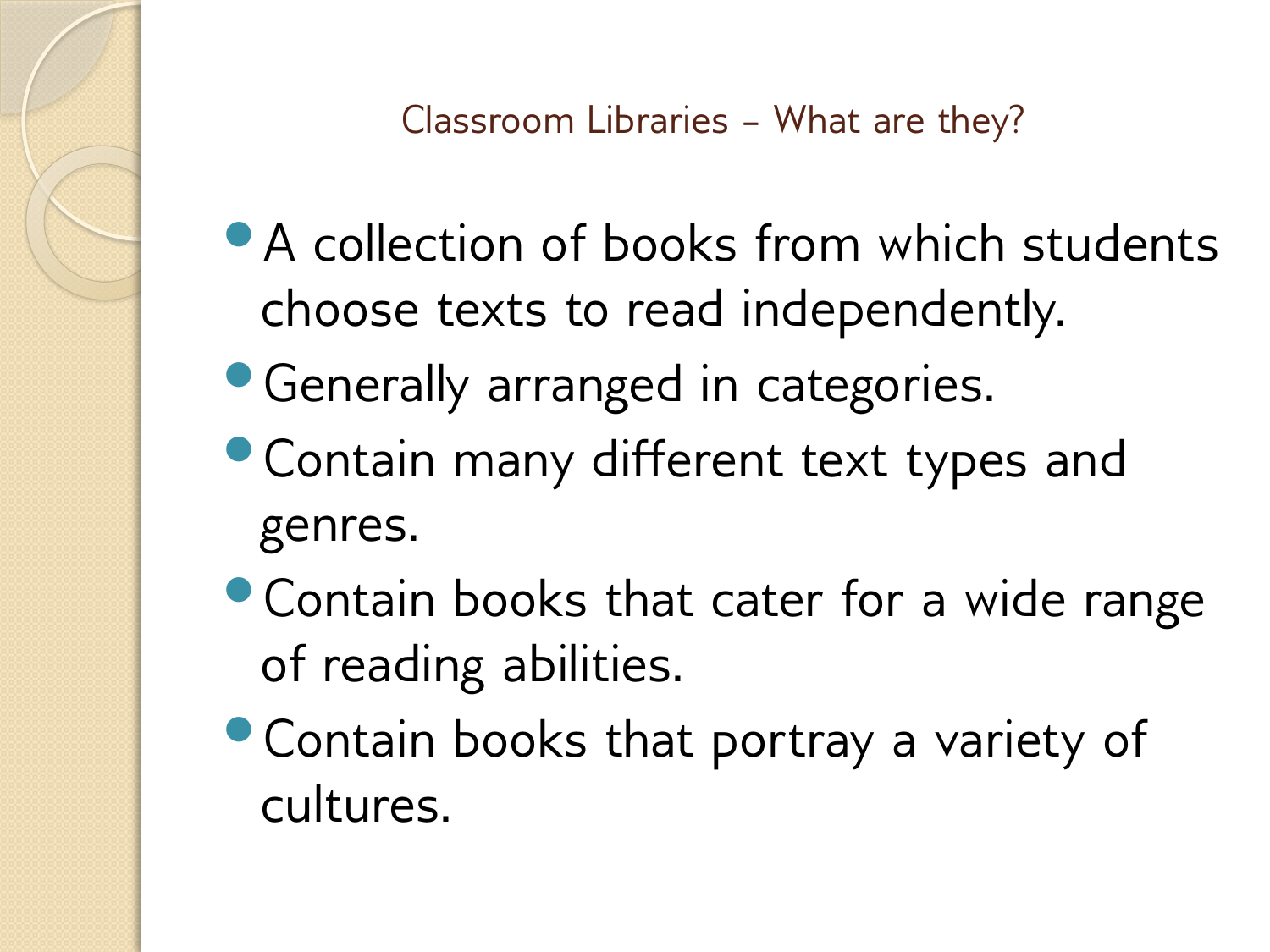

# Classroom Libraries – What are they?
A collection of books from which students choose texts to read independently.
Generally arranged in categories.
Contain many different text types and genres.
Contain books that cater for a wide range of reading abilities.
Contain books that portray a variety of cultures.